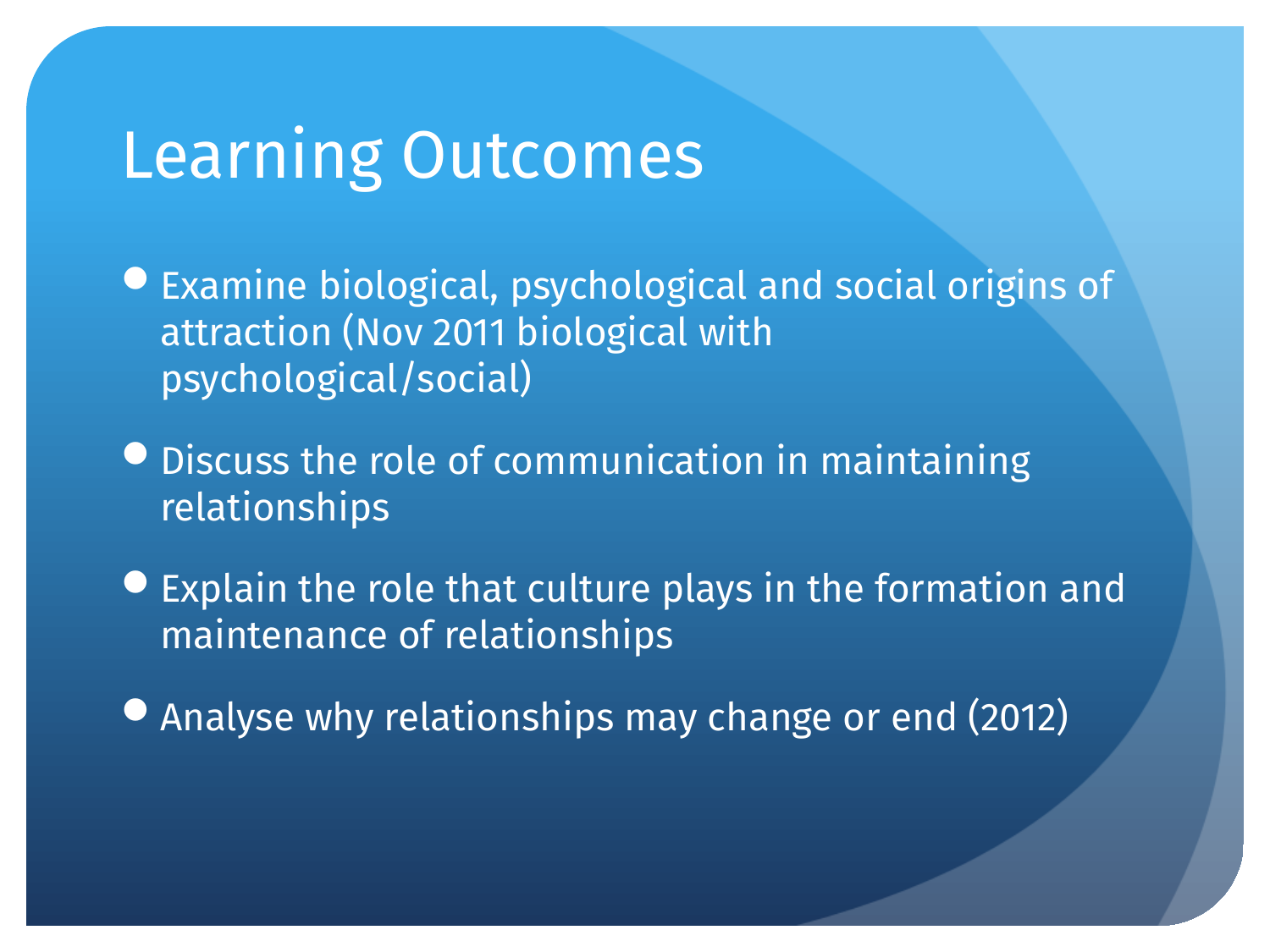

# Learning Outcomes
Examine biological, psychological and social origins of attraction (Nov 2011 biological with psychological/social)
Discuss the role of communication in maintaining relationships
Explain the role that culture plays in the formation and maintenance of relationships
Analyse why relationships may change or end (2012)